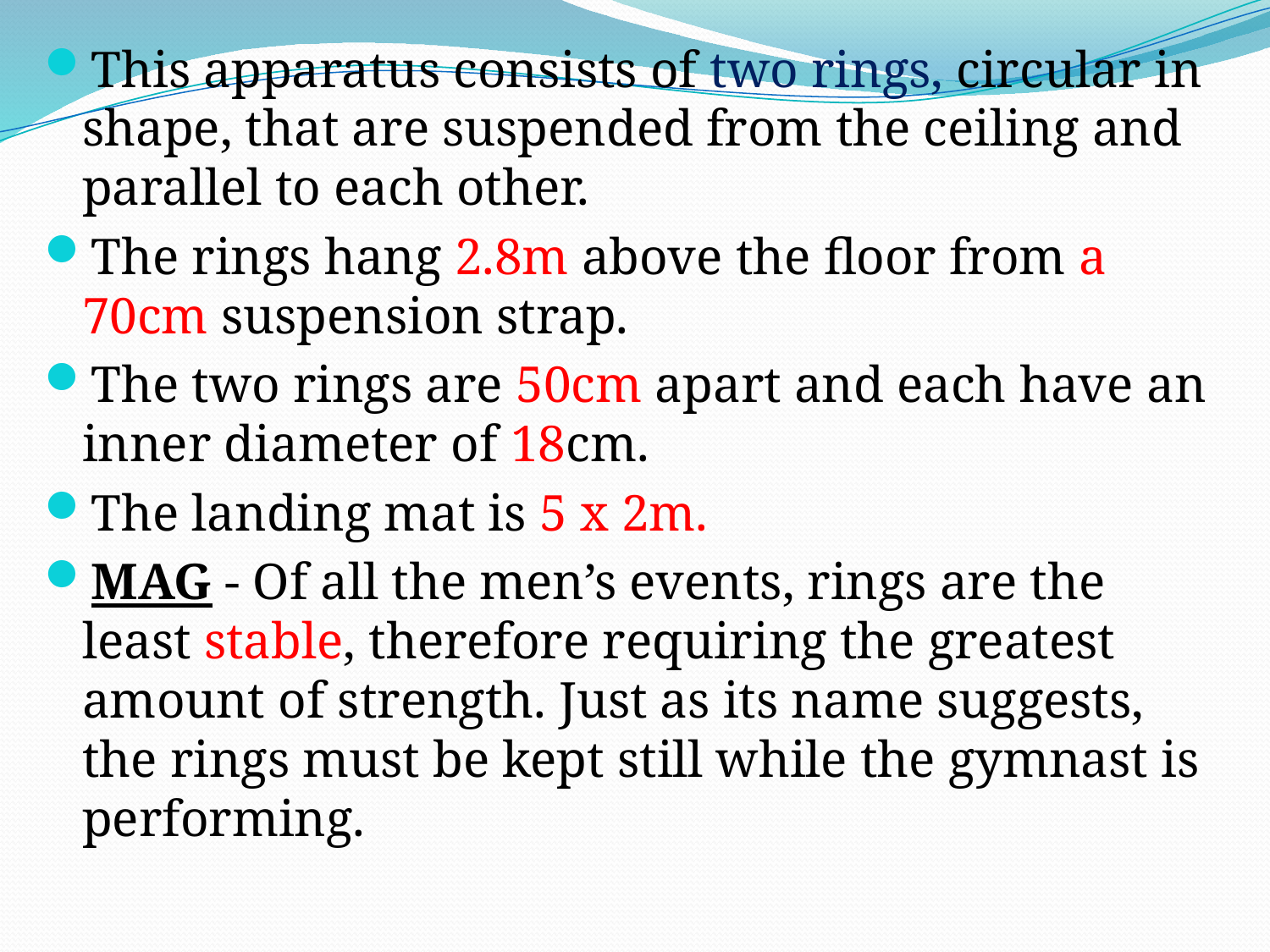

This apparatus consists of two rings, circular in shape, that are suspended from the ceiling and parallel to each other.
The rings hang 2.8m above the floor from a 70cm suspension strap.
The two rings are 50cm apart and each have an inner diameter of 18cm.
The landing mat is 5 x 2m.
MAG - Of all the men’s events, rings are the least stable, therefore requiring the greatest amount of strength. Just as its name suggests, the rings must be kept still while the gymnast is performing.